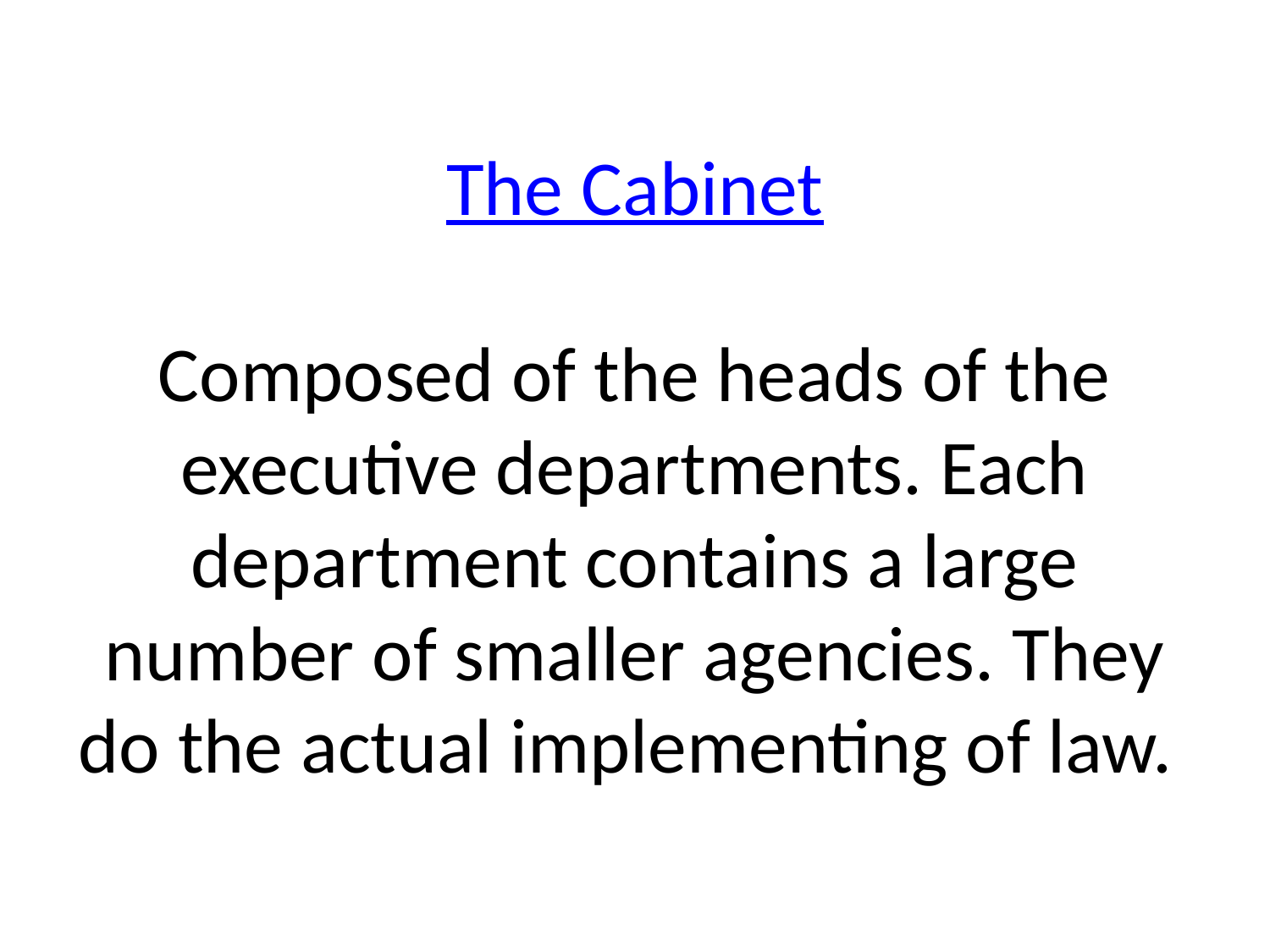

# The Cabinet Composed of the heads of the executive departments. Each department contains a large number of smaller agencies. They do the actual implementing of law.